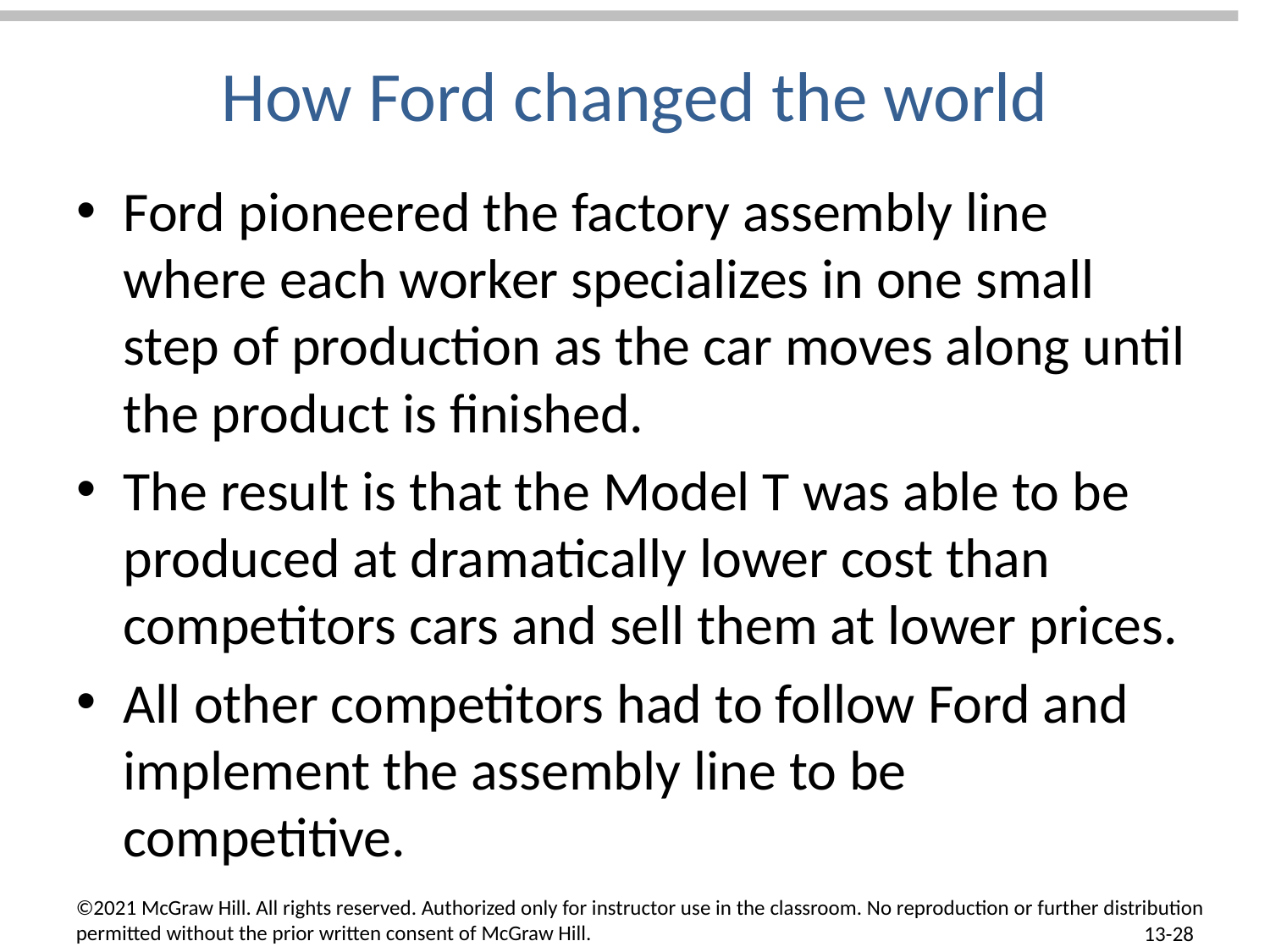

# How Ford changed the world
Ford pioneered the factory assembly line where each worker specializes in one small step of production as the car moves along until the product is finished.
The result is that the Model T was able to be produced at dramatically lower cost than competitors cars and sell them at lower prices.
All other competitors had to follow Ford and implement the assembly line to be competitive.